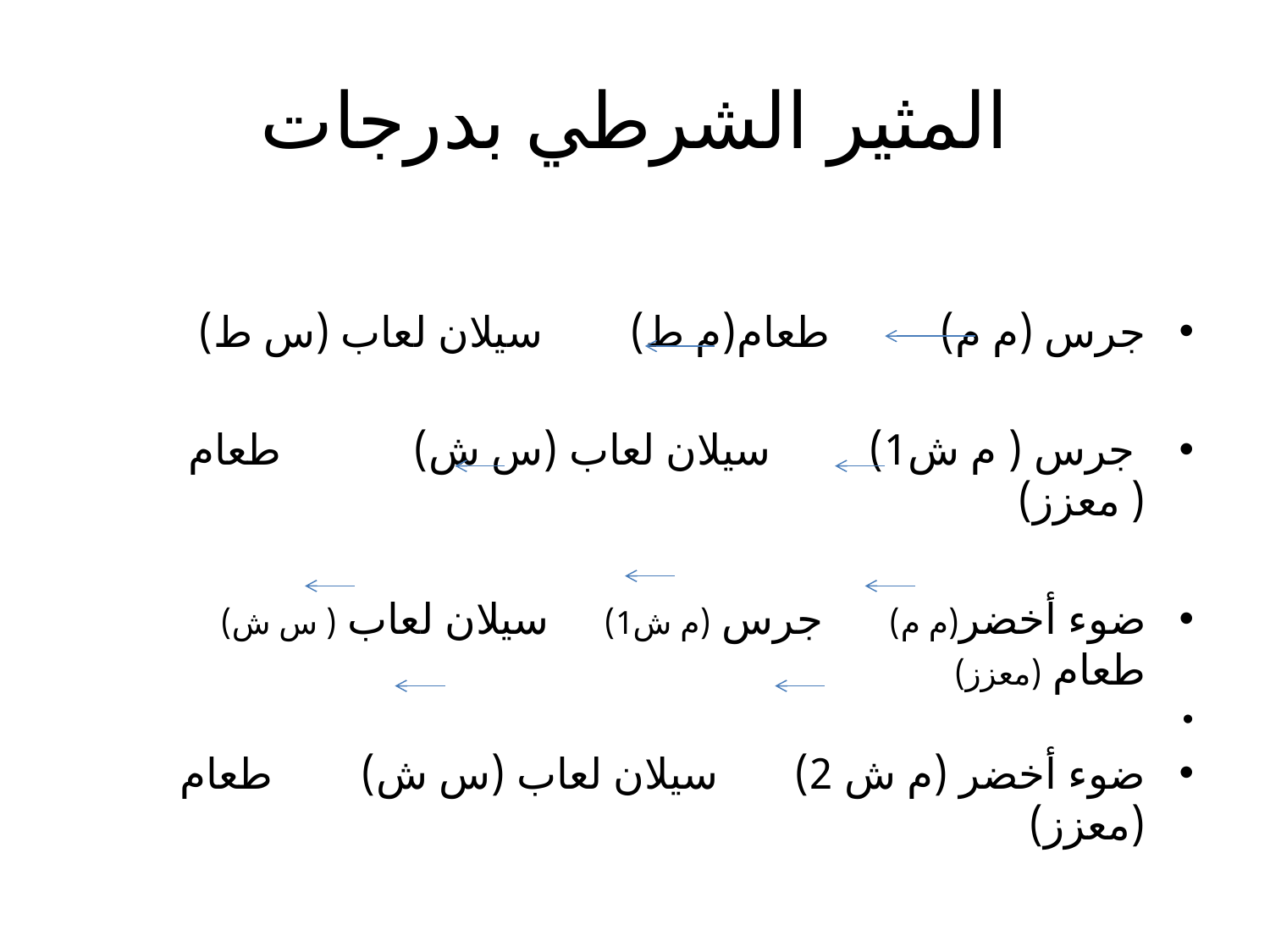

# المثير الشرطي بدرجات

جرس (م م)          طعام(م ط)        سيلان لعاب (س ط)

 جرس ( م ش1)         سيلان لعاب (س ش)            طعام ( معزز)

ضوء أخضر(م م)        جرس (م ش1)     سيلان لعاب ( س ش)      طعام (معزز)

ضوء أخضر (م ش 2)       سيلان لعاب (س ش)        طعام (معزز)